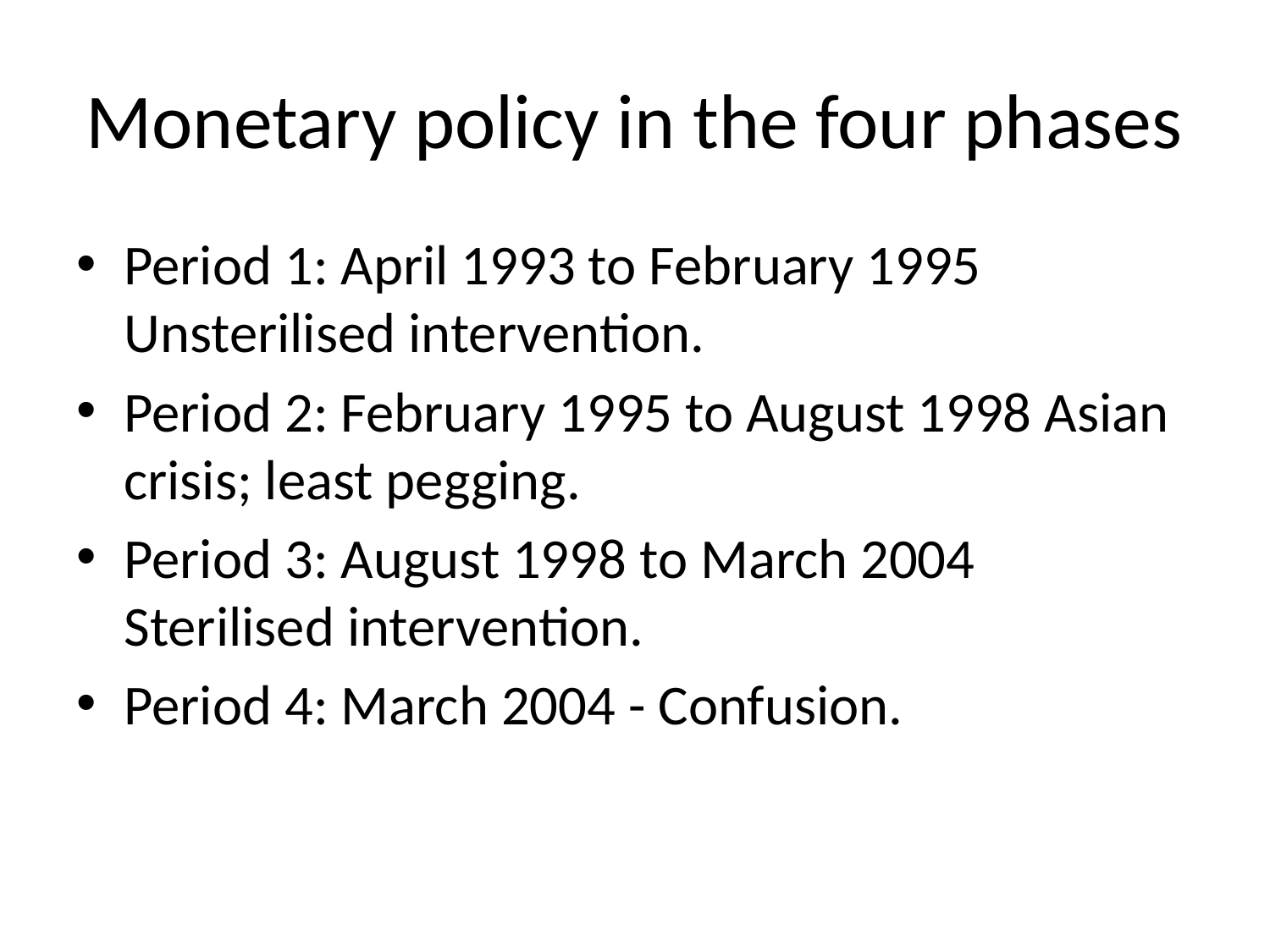

# Monetary policy in the four phases
Period 1: April 1993 to February 1995 Unsterilised intervention.
Period 2: February 1995 to August 1998 Asian crisis; least pegging.
Period 3: August 1998 to March 2004 Sterilised intervention.
Period 4: March 2004 - Confusion.